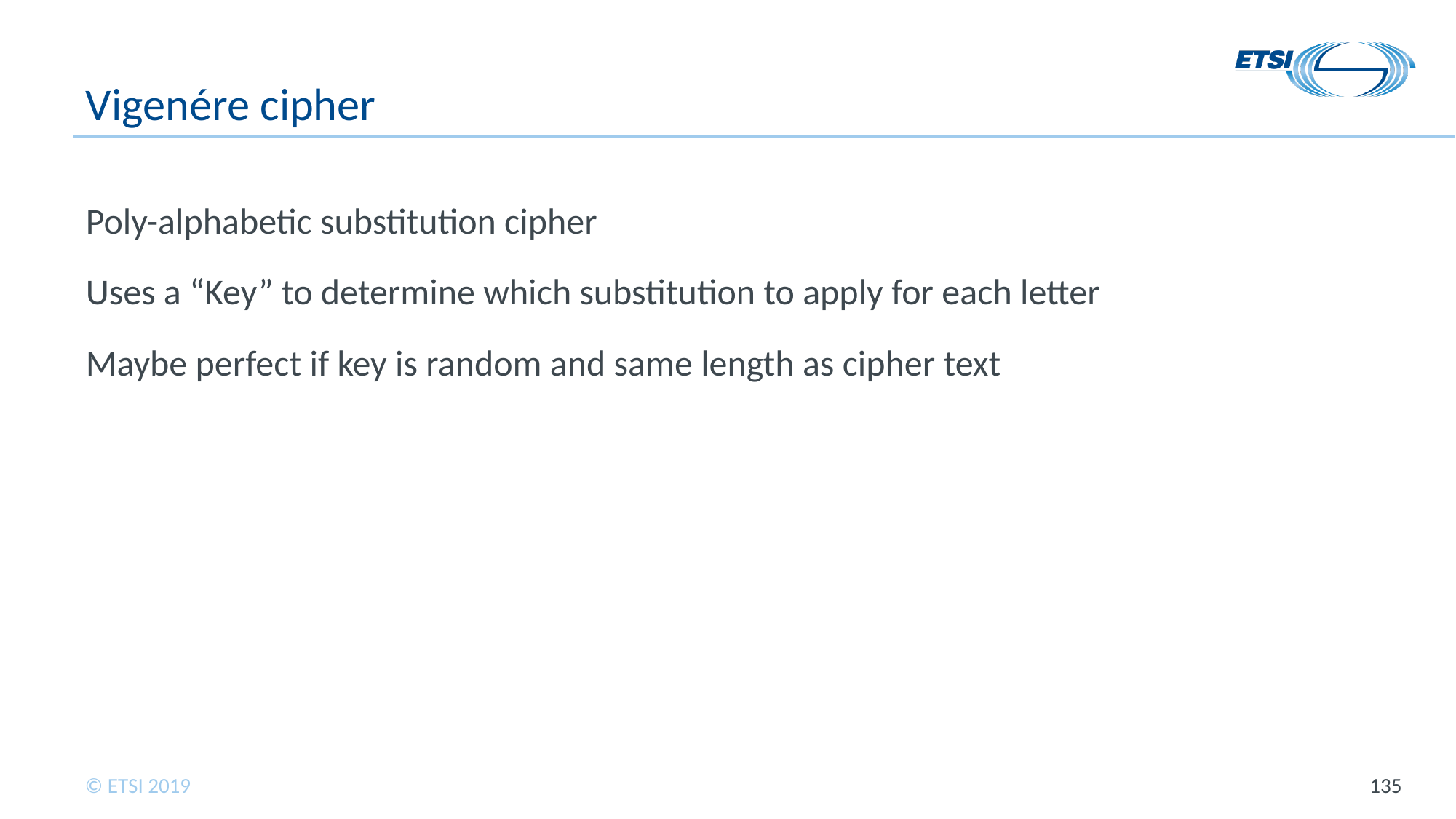

# Vigenére cipher
Poly-alphabetic substitution cipher
Uses a “Key” to determine which substitution to apply for each letter
Maybe perfect if key is random and same length as cipher text